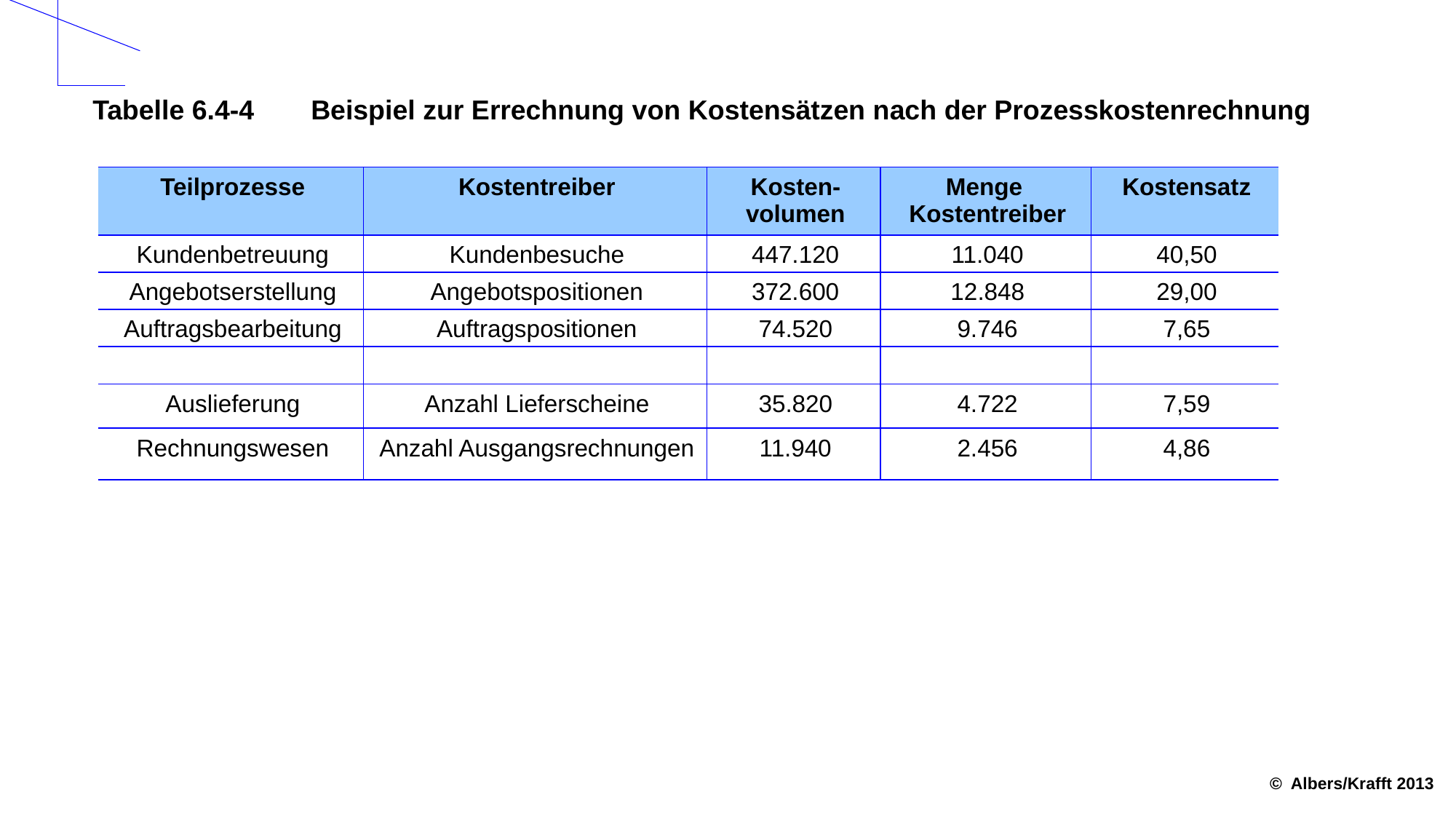

Tabelle 6.4-4	Beispiel zur Errechnung von Kostensätzen nach der Prozesskostenrechnung
| Teilprozesse | Kostentreiber | Kosten-volumen | Menge Kostentreiber | Kostensatz |
| --- | --- | --- | --- | --- |
| Kundenbetreuung | Kundenbesuche | 447.120 | 11.040 | 40,50 |
| Angebotserstellung | Angebotspositionen | 372.600 | 12.848 | 29,00 |
| Auftragsbearbeitung | Auftragspositionen | 74.520 | 9.746 | 7,65 |
|  |  |  |  |  |
| Auslieferung | Anzahl Lieferscheine | 35.820 | 4.722 | 7,59 |
| Rechnungswesen | Anzahl Ausgangsrechnungen | 11.940 | 2.456 | 4,86 |
©  Albers/Krafft 2013